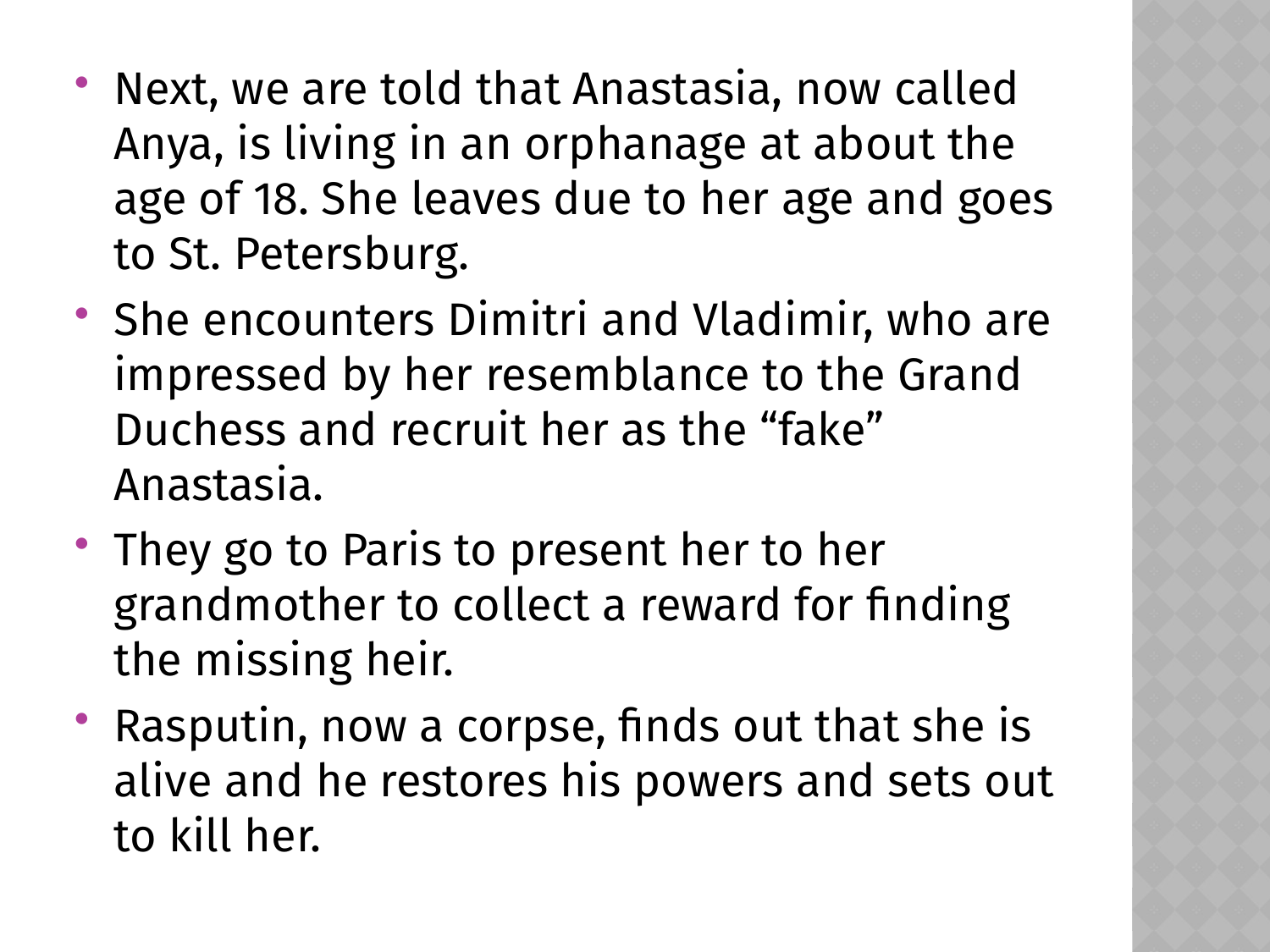

Next, we are told that Anastasia, now called Anya, is living in an orphanage at about the age of 18. She leaves due to her age and goes to St. Petersburg.
She encounters Dimitri and Vladimir, who are impressed by her resemblance to the Grand Duchess and recruit her as the “fake” Anastasia.
They go to Paris to present her to her grandmother to collect a reward for finding the missing heir.
Rasputin, now a corpse, finds out that she is alive and he restores his powers and sets out to kill her.